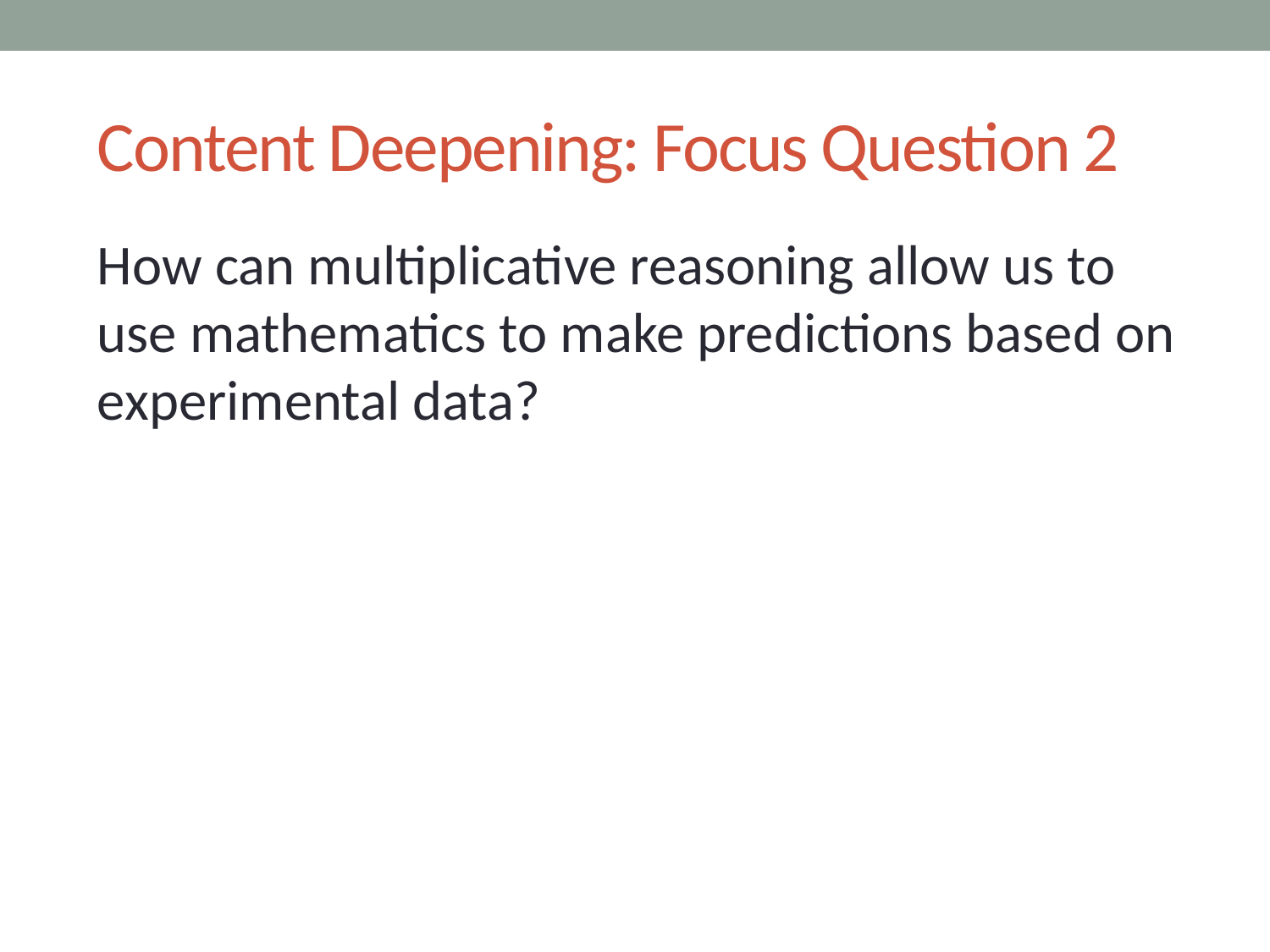

# Content Deepening: Focus Question 2
How can multiplicative reasoning allow us to use mathematics to make predictions based on experimental data?